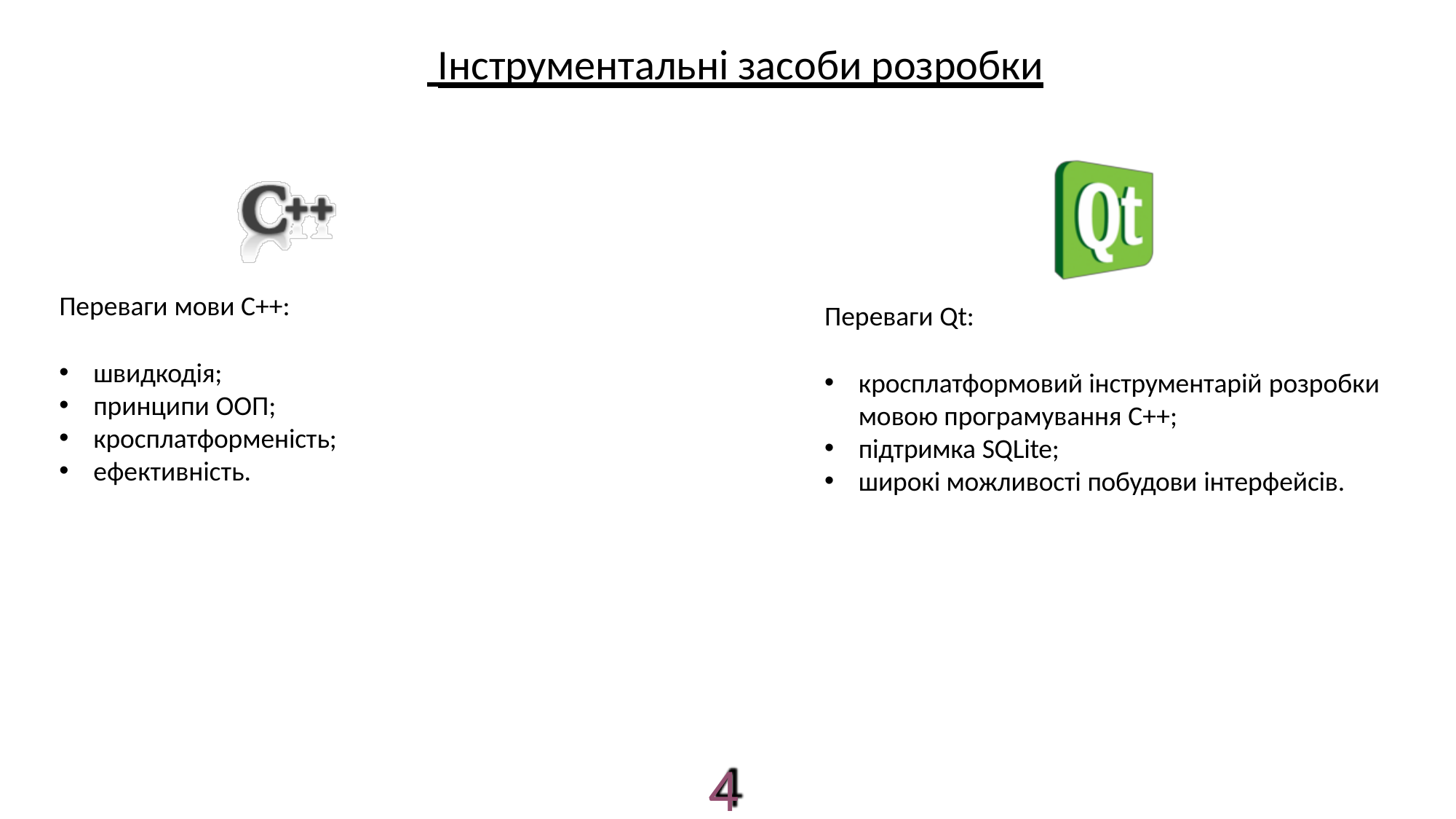

# Інструментальні засоби розробки

Переваги мови C++:

швидкодія;
принципи ООП;
кросплатформеність;
ефективність.
Переваги Qt:

кросплатформовий інструментарій розробки
мовою програмування С++;
підтримка SQLite;
широкі можливості побудови інтерфейсів.

4